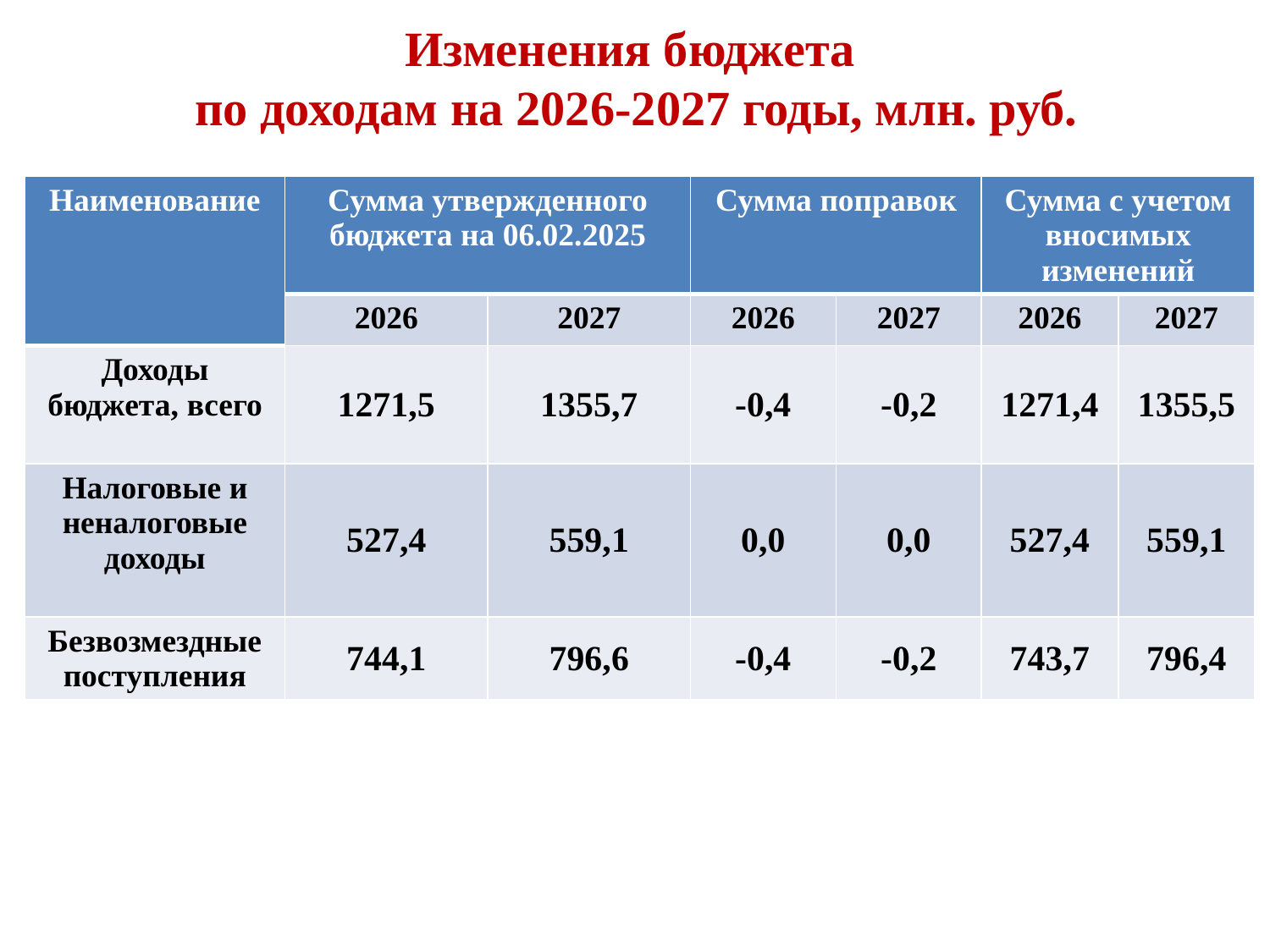

# Изменения бюджета по доходам на 2026-2027 годы, млн. руб.
| Наименование | Сумма утвержденного бюджета на 06.02.2025 |  | Сумма поправок |  | Сумма с учетом вносимых изменений |  |
| --- | --- | --- | --- | --- | --- | --- |
|  | 2026 | 2027 | 2026 | 2027 | 2026 | 2027 |
| Доходы бюджета, всего | 1271,5 | 1355,7 | -0,4 | -0,2 | 1271,4 | 1355,5 |
| Налоговые и неналоговые доходы | 527,4 | 559,1 | 0,0 | 0,0 | 527,4 | 559,1 |
| Безвозмездные поступления | 744,1 | 796,6 | -0,4 | -0,2 | 743,7 | 796,4 |